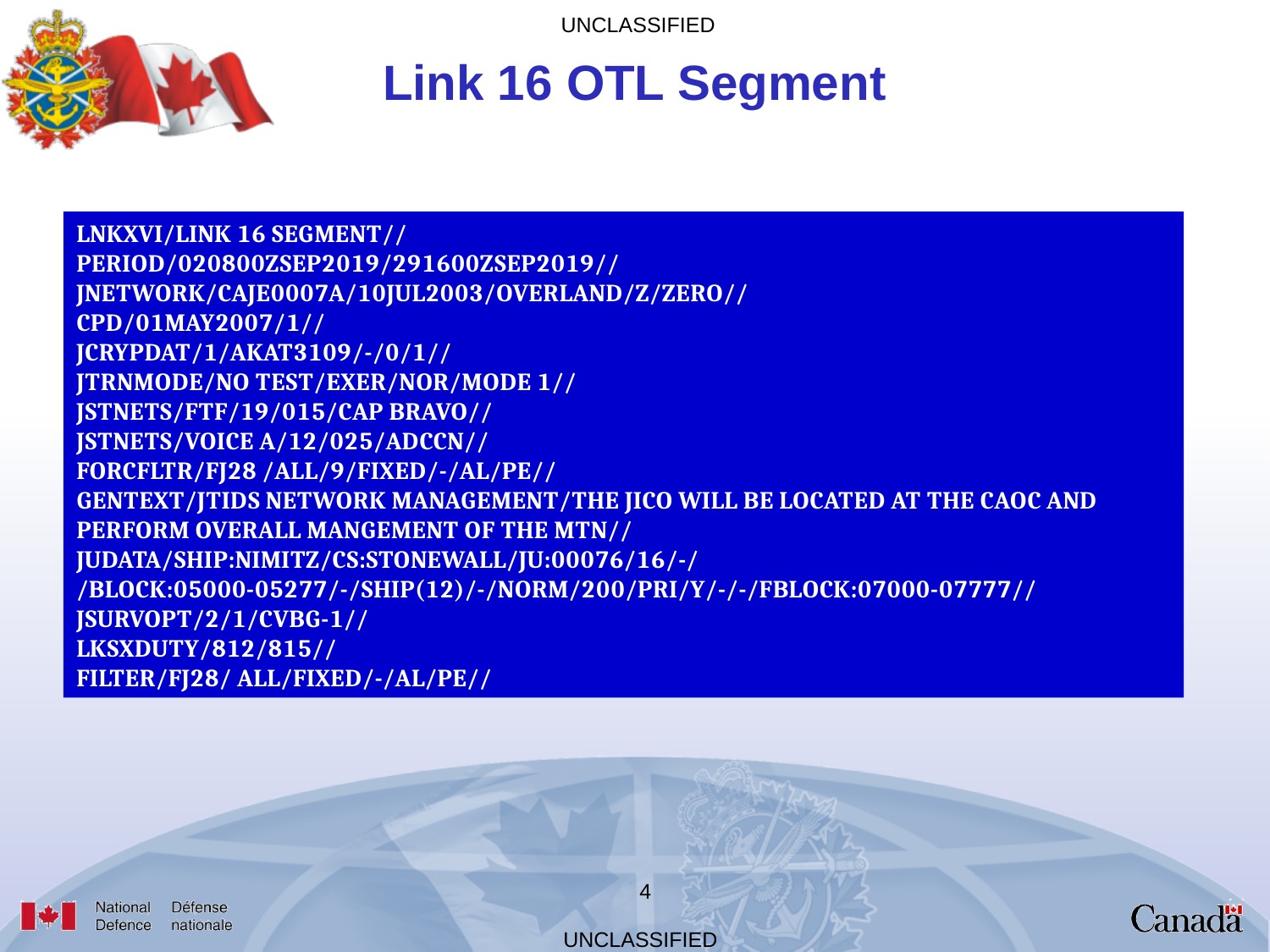

# Link 16 OTL Segment
LNKXVI/LINK 16 SEGMENT//
PERIOD/020800ZSEP2019/291600ZSEP2019//
JNETWORK/CAJE0007A/10JUL2003/OVERLAND/Z/ZERO//
CPD/01MAY2007/1//
JCRYPDAT/1/AKAT3109/-/0/1//
JTRNMODE/NO TEST/EXER/NOR/MODE 1//
JSTNETS/FTF/19/015/CAP BRAVO//
JSTNETS/VOICE A/12/025/ADCCN//
FORCFLTR/FJ28 /ALL/9/FIXED/-/AL/PE//
GENTEXT/JTIDS NETWORK MANAGEMENT/THE JICO WILL BE LOCATED AT THE CAOC AND PERFORM OVERALL MANGEMENT OF THE MTN//
JUDATA/SHIP:NIMITZ/CS:STONEWALL/JU:00076/16/-/
/BLOCK:05000-05277/-/SHIP(12)/-/NORM/200/PRI/Y/-/-/FBLOCK:07000-07777//
JSURVOPT/2/1/CVBG-1//
LKSXDUTY/812/815//
FILTER/FJ28/ ALL/FIXED/-/AL/PE//